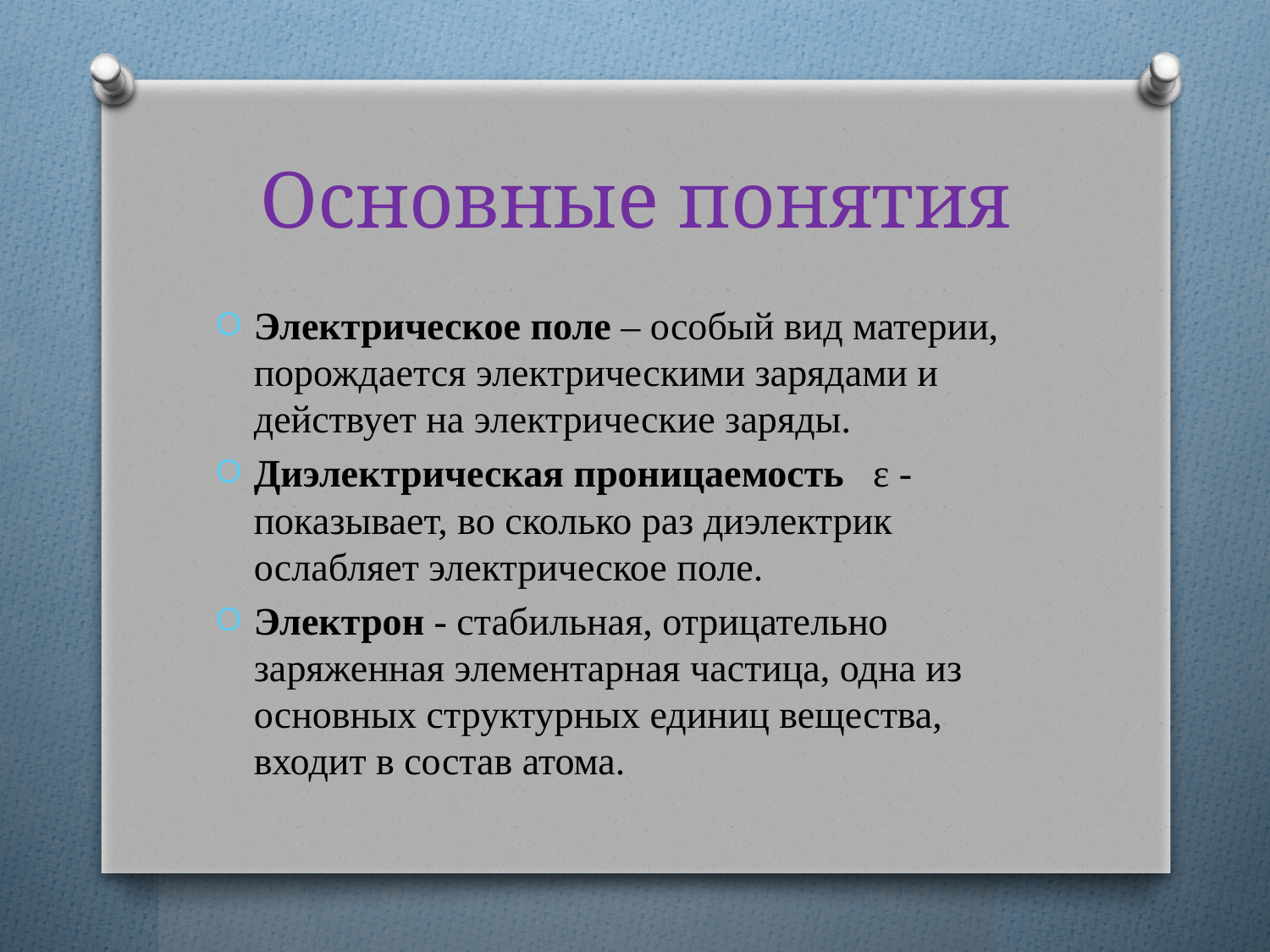

# Основные понятия
Электрическое поле – особый вид материи, порождается электрическими зарядами и действует на электрические заряды.
Диэлектрическая проницаемость   ɛ - показывает, во сколько раз диэлектрик ослабляет электрическое поле.
Электрон - стабильная, отрицательно заряженная элементарная частица, одна из основных структурных единиц вещества, входит в состав атома.